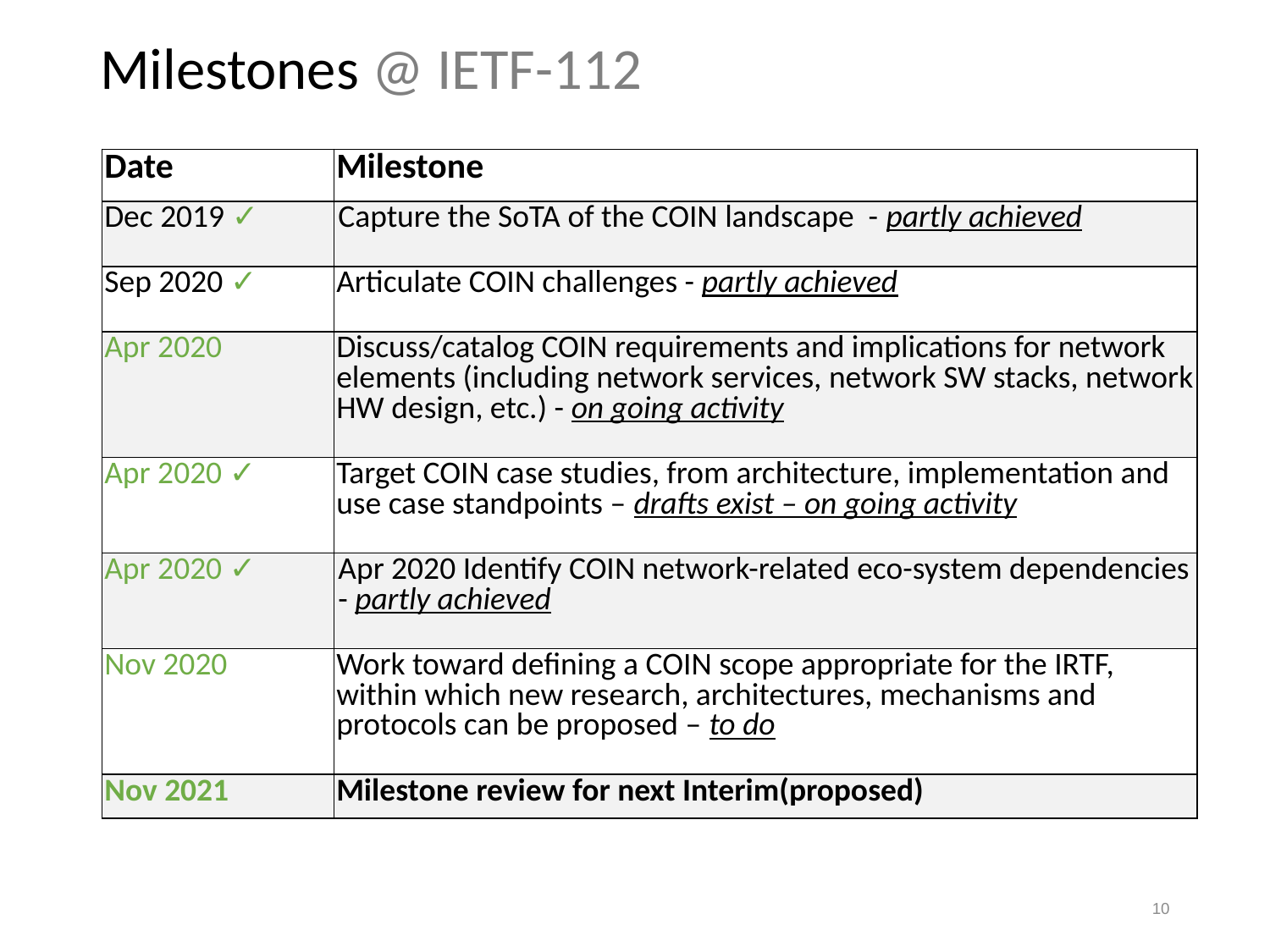

# Milestones @ IETF-112
| Date | Milestone |
| --- | --- |
| Dec 2019 ✓ | Capture the SoTA of the COIN landscape - partly achieved |
| Sep 2020 ✓ | Articulate COIN challenges - partly achieved |
| Apr 2020 | Discuss/catalog COIN requirements and implications for network elements (including network services, network SW stacks, network HW design, etc.) - on going activity |
| Apr 2020 ✓ | Target COIN case studies, from architecture, implementation and use case standpoints – drafts exist – on going activity |
| Apr 2020 ✓ | Apr 2020 Identify COIN network-related eco-system dependencies - partly achieved |
| Nov 2020 | Work toward defining a COIN scope appropriate for the IRTF, within which new research, architectures, mechanisms and protocols can be proposed – to do |
| Nov 2021 | Milestone review for next Interim(proposed) |
10